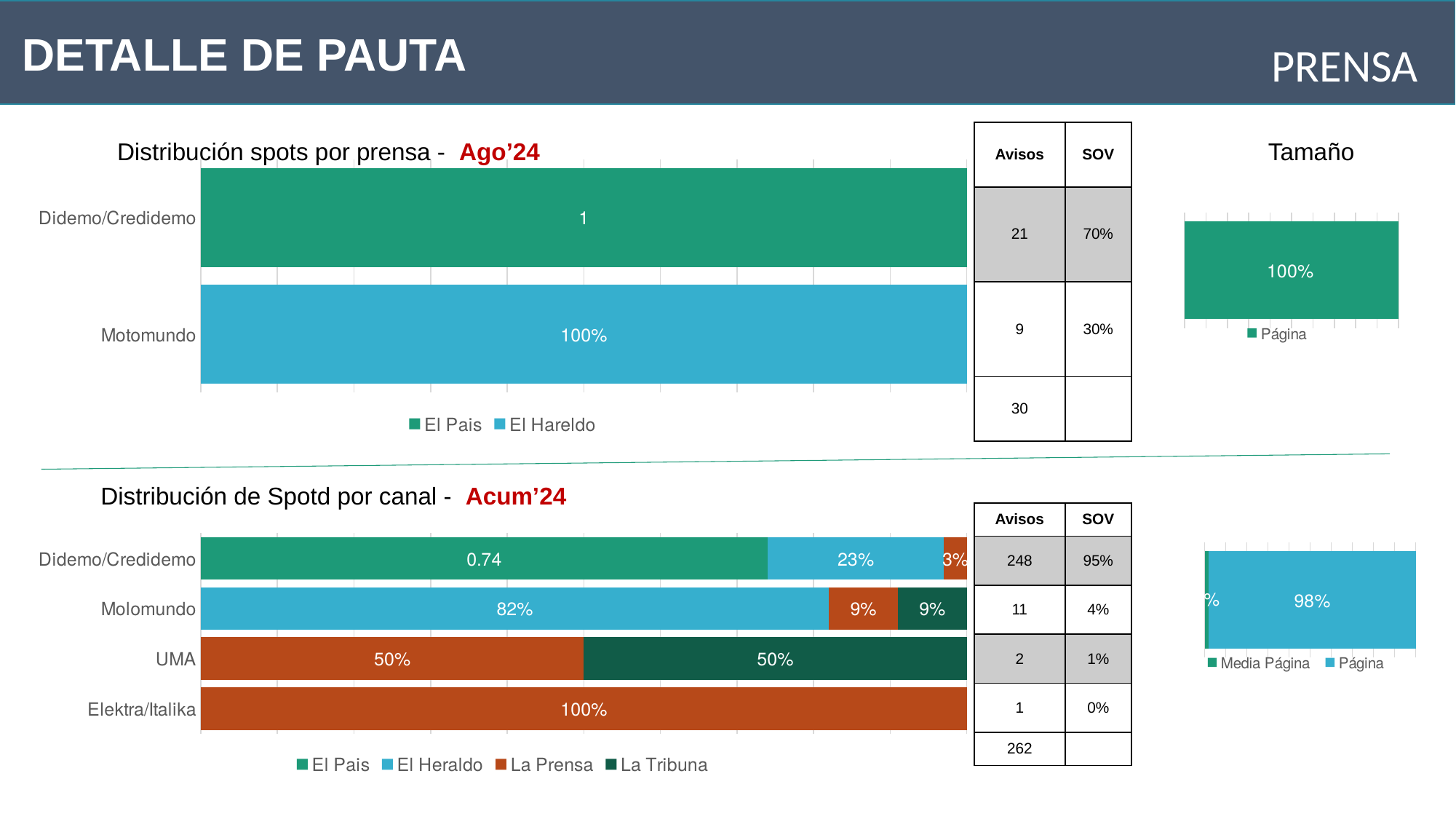

DETALLE DE PAUTA
PRENSA
| Avisos | SOV |
| --- | --- |
| 21 | 70% |
| 9 | 30% |
| 30 |  |
Tamaño
Distribución spots por prensa -  Ago’24

### Chart

| Category | El Pais | El Hareldo |
|---|---|---|
| Didemo/Credidemo | 1.0 | None |
| Motomundo | None | 1.0 |

### Chart

| Category | Página |
|---|---|
| Didemo | 1.0 |
Distribución de Spotd por canal -  Acum’24
| Avisos | SOV |
| --- | --- |
| 248 | 95% |
| 11 | 4% |
| 2 | 1% |
| 1 | 0% |
| 262 |  |

### Chart

| Category | El Pais | El Heraldo | La Prensa | La Tribuna |
|---|---|---|---|---|
| Didemo/Credidemo | 0.74 | 0.23 | 0.03 | None |
| Molomundo | None | 0.82 | 0.09 | 0.09 |
| UMA | None | None | 0.5 | 0.5 |
| Elektra/Italika | None | None | 1.0 | None |

### Chart

| Category | Media Página | Página |
|---|---|---|
| Didemo | 0.02 | 0.98 |